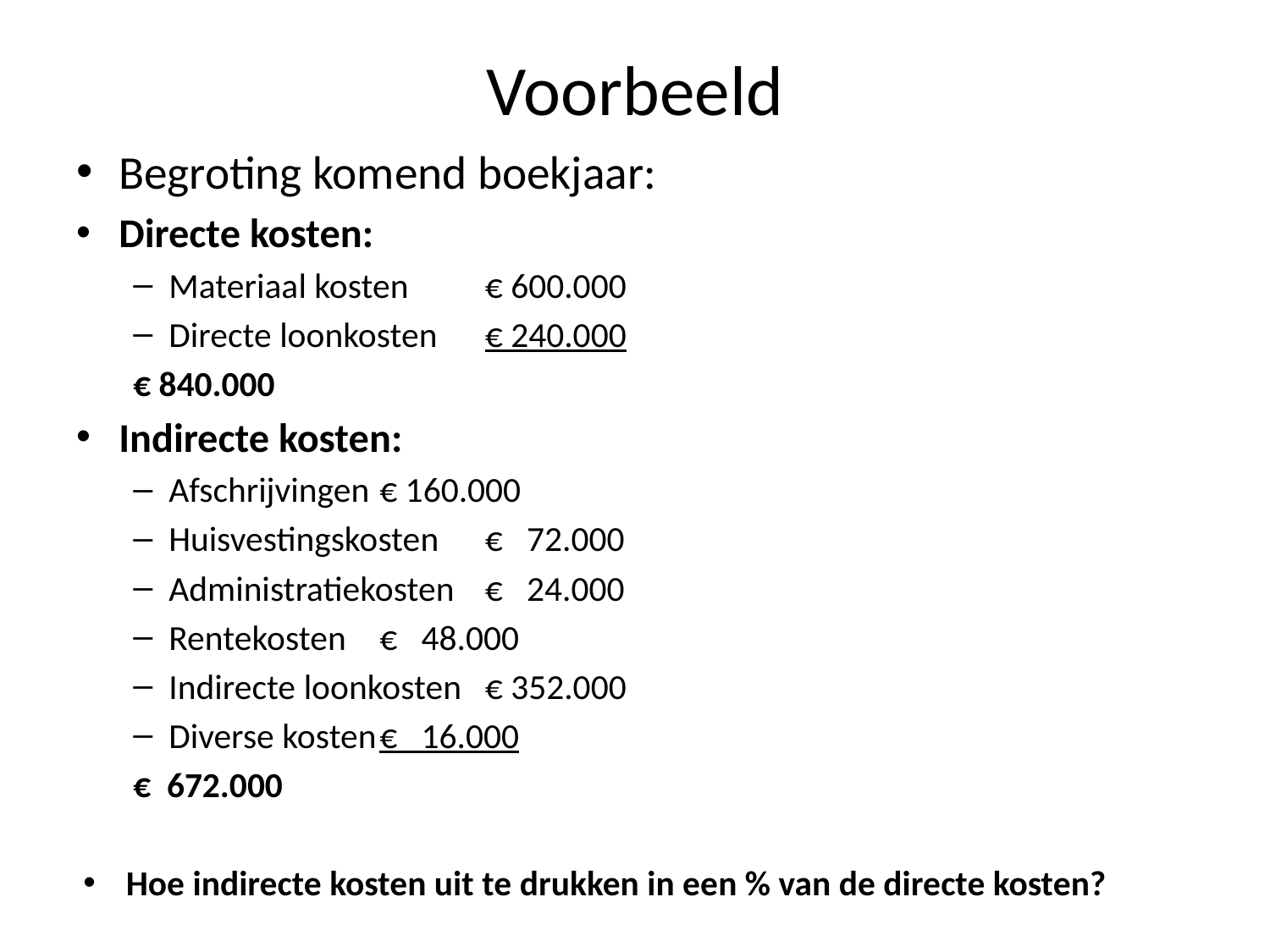

# Voorbeeld
Begroting komend boekjaar:
Directe kosten:
Materiaal kosten		€ 600.000
Directe loonkosten	€ 240.000
				€ 840.000
Indirecte kosten:
Afschrijvingen		€ 160.000
Huisvestingskosten	€   72.000
Administratiekosten	€   24.000
Rentekosten		€   48.000
Indirecte loonkosten	€ 352.000
Diverse kosten		€   16.000
				€  672.000

Hoe indirecte kosten uit te drukken in een % van de directe kosten?